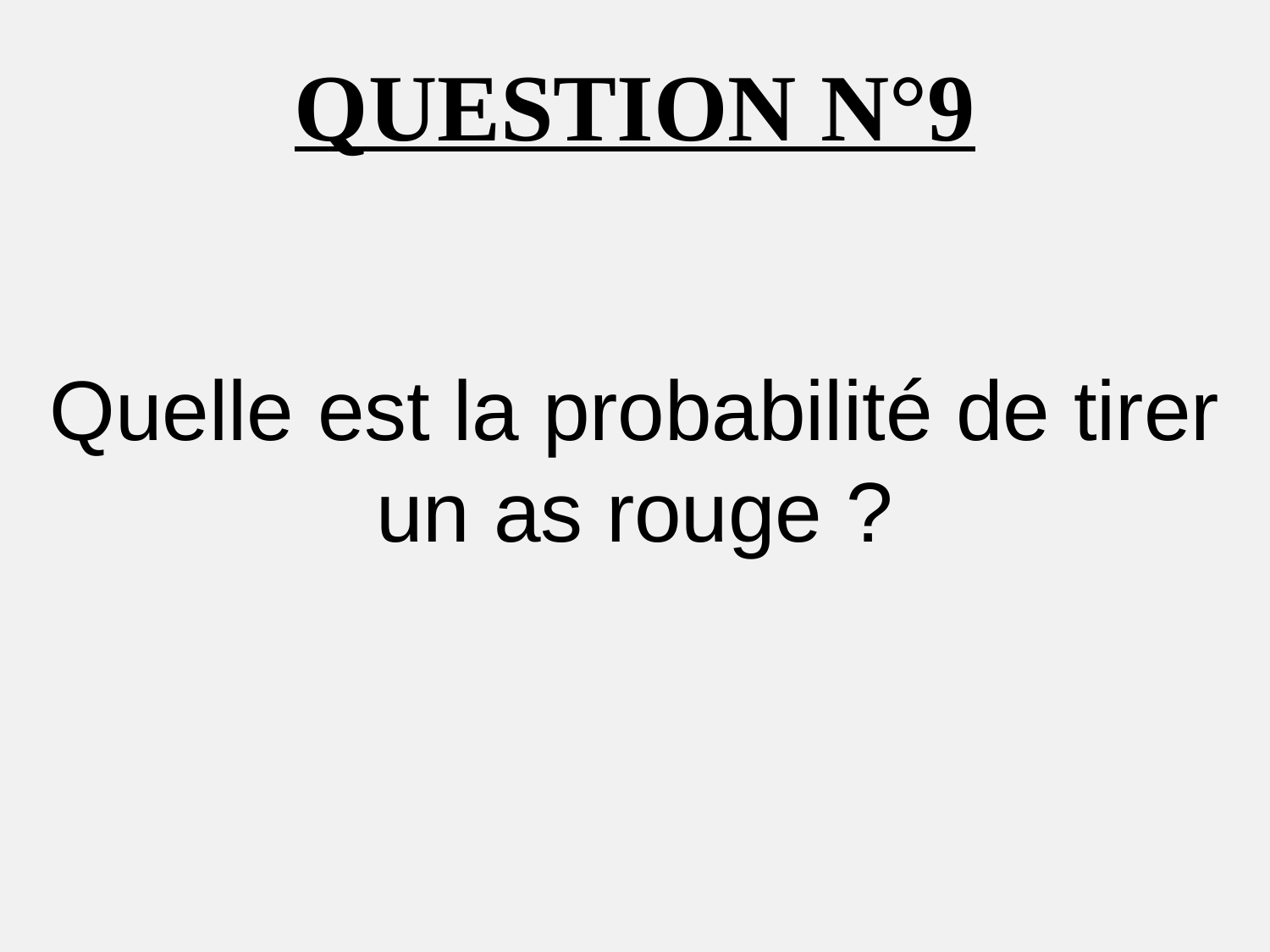

QUESTION N°9
Quelle est la probabilité de tirer un as rouge ?